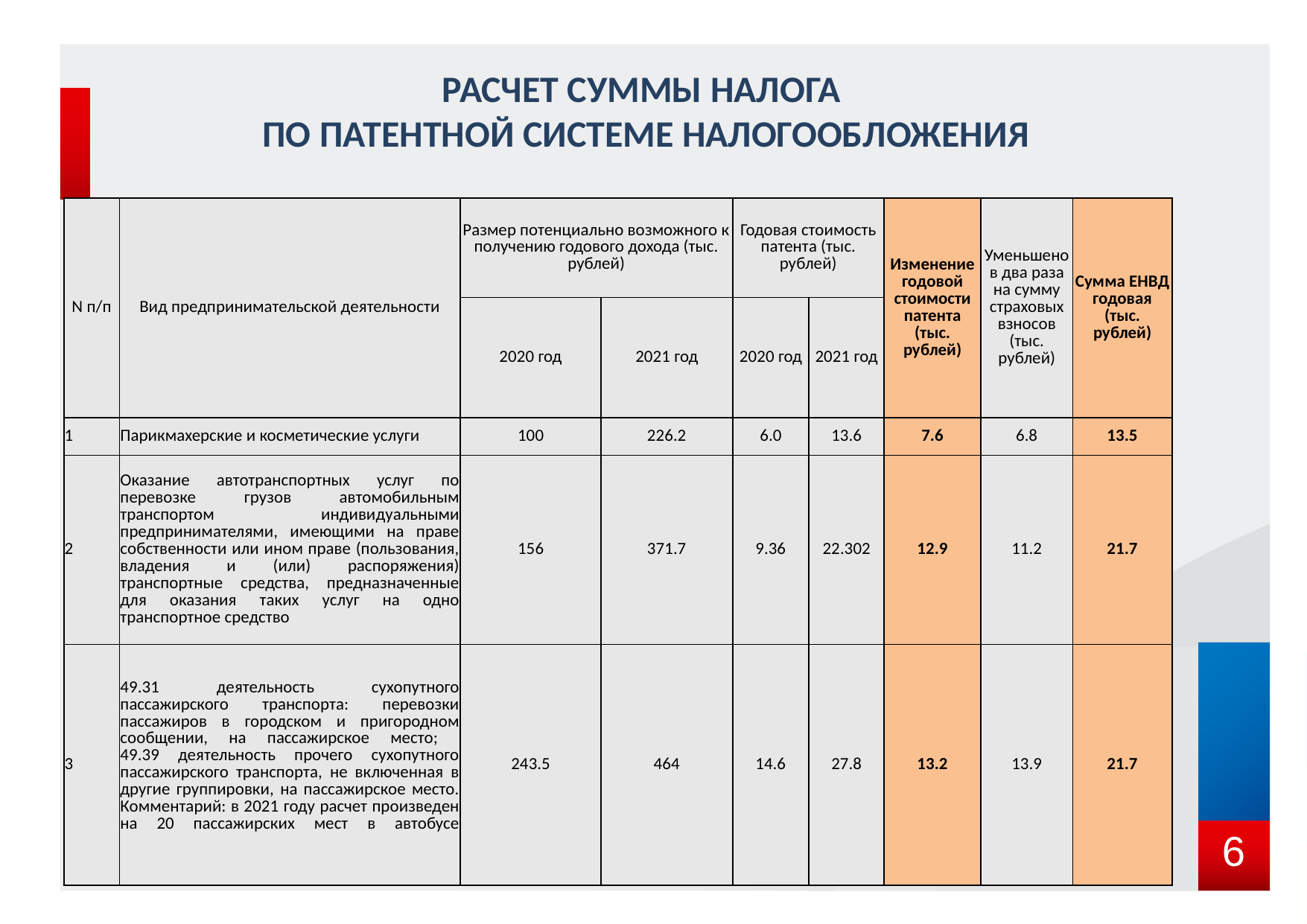

# РАСЧЕТ СУММЫ НАЛОГА ПО ПАТЕНТНОЙ СИСТЕМЕ НАЛОГООБЛОЖЕНИЯ
| N п/п | Вид предпринимательской деятельности | Размер потенциально возможного к получению годового дохода (тыс. рублей) |  | Годовая стоимость патента (тыс. рублей) |  | Изменение годовой стоимости патента (тыс. рублей) | Уменьшено в два раза на сумму страховых взносов (тыс. рублей) | Сумма ЕНВД годовая (тыс. рублей) |
| --- | --- | --- | --- | --- | --- | --- | --- | --- |
|  |  | 2020 год | 2021 год | 2020 год | 2021 год |  |  |  |
| 1 | Парикмахерские и косметические услуги | 100 | 226.2 | 6.0 | 13.6 | 7.6 | 6.8 | 13.5 |
| 2 | Оказание автотранспортных услуг по перевозке грузов автомобильным транспортом индивидуальными предпринимателями, имеющими на праве собственности или ином праве (пользования, владения и (или) распоряжения) транспортные средства, предназначенные для оказания таких услуг на одно транспортное средство | 156 | 371.7 | 9.36 | 22.302 | 12.9 | 11.2 | 21.7 |
| 3 | 49.31 деятельность сухопутного пассажирского транспорта: перевозки пассажиров в городском и пригородном сообщении, на пассажирское место; 49.39 деятельность прочего сухопутного пассажирского транспорта, не включенная в другие группировки, на пассажирское место. Комментарий: в 2021 году расчет произведен на 20 пассажирских мест в автобусе | 243.5 | 464 | 14.6 | 27.8 | 13.2 | 13.9 | 21.7 |
6